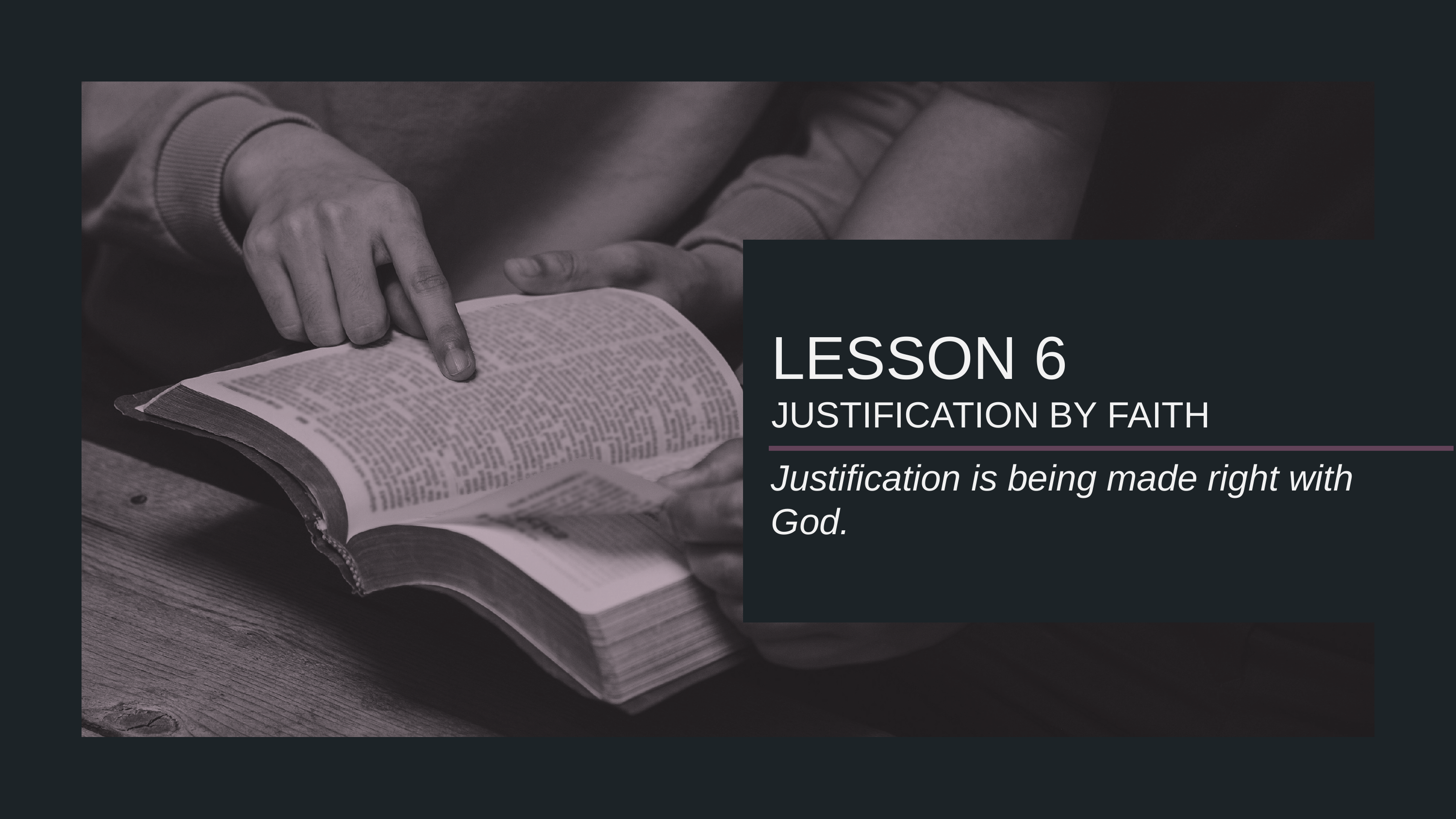

LESSON 6
JUSTIFICATION BY FAITH
Justification is being made right with God.